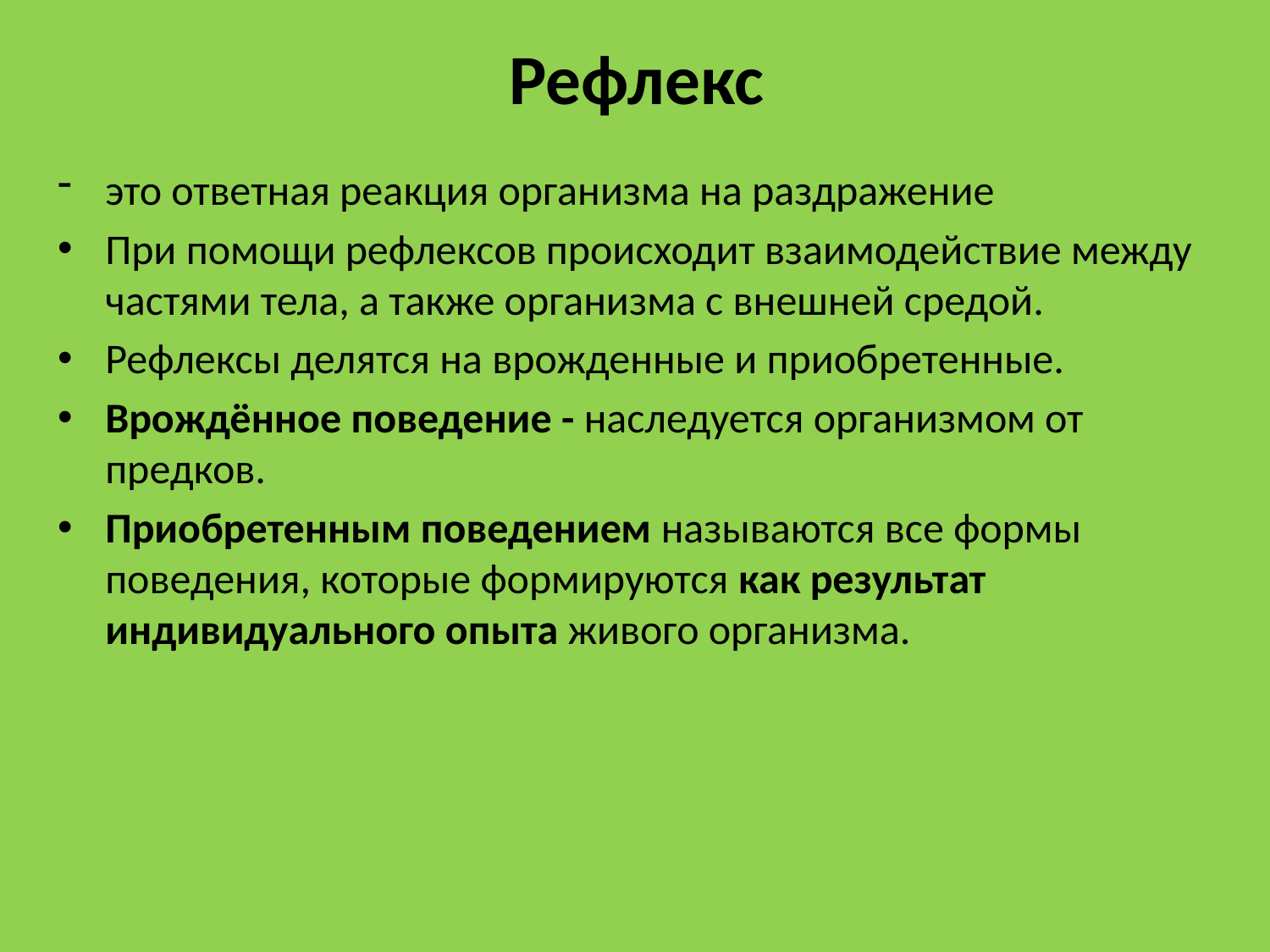

# Рефлекс
это ответная реакция организма на раздражение
При помощи рефлексов происходит взаимодействие между частями тела, а также организма с внешней средой.
Рефлексы делятся на врожденные и приобретенные.
Врождённое поведение - наследуется организмом от предков.
Приобретенным поведением называются все формы поведения, которые формируются как результат индивидуального опыта живого организма.